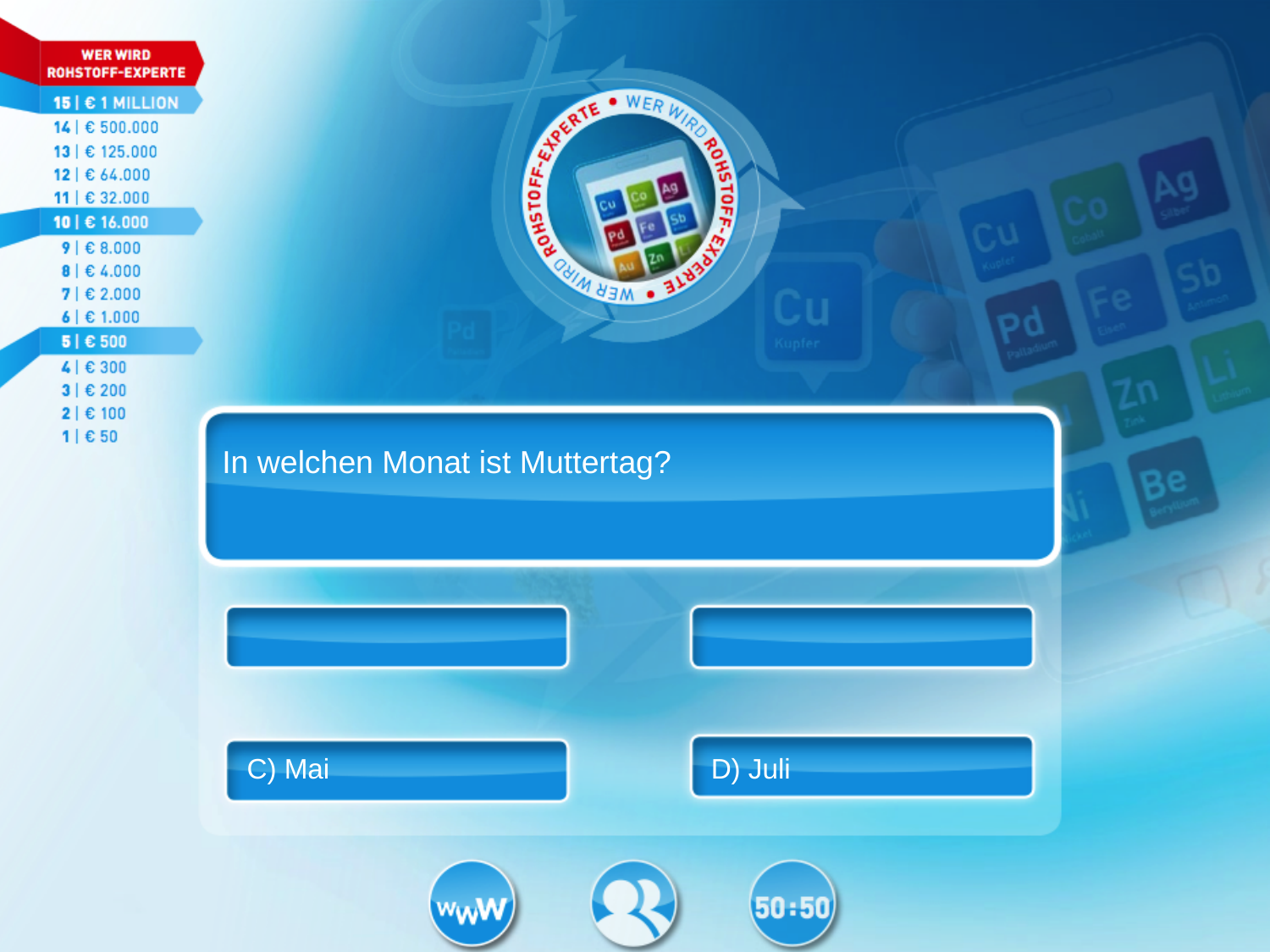

In welchen Monat ist Muttertag?
C) Mai
D) Juli